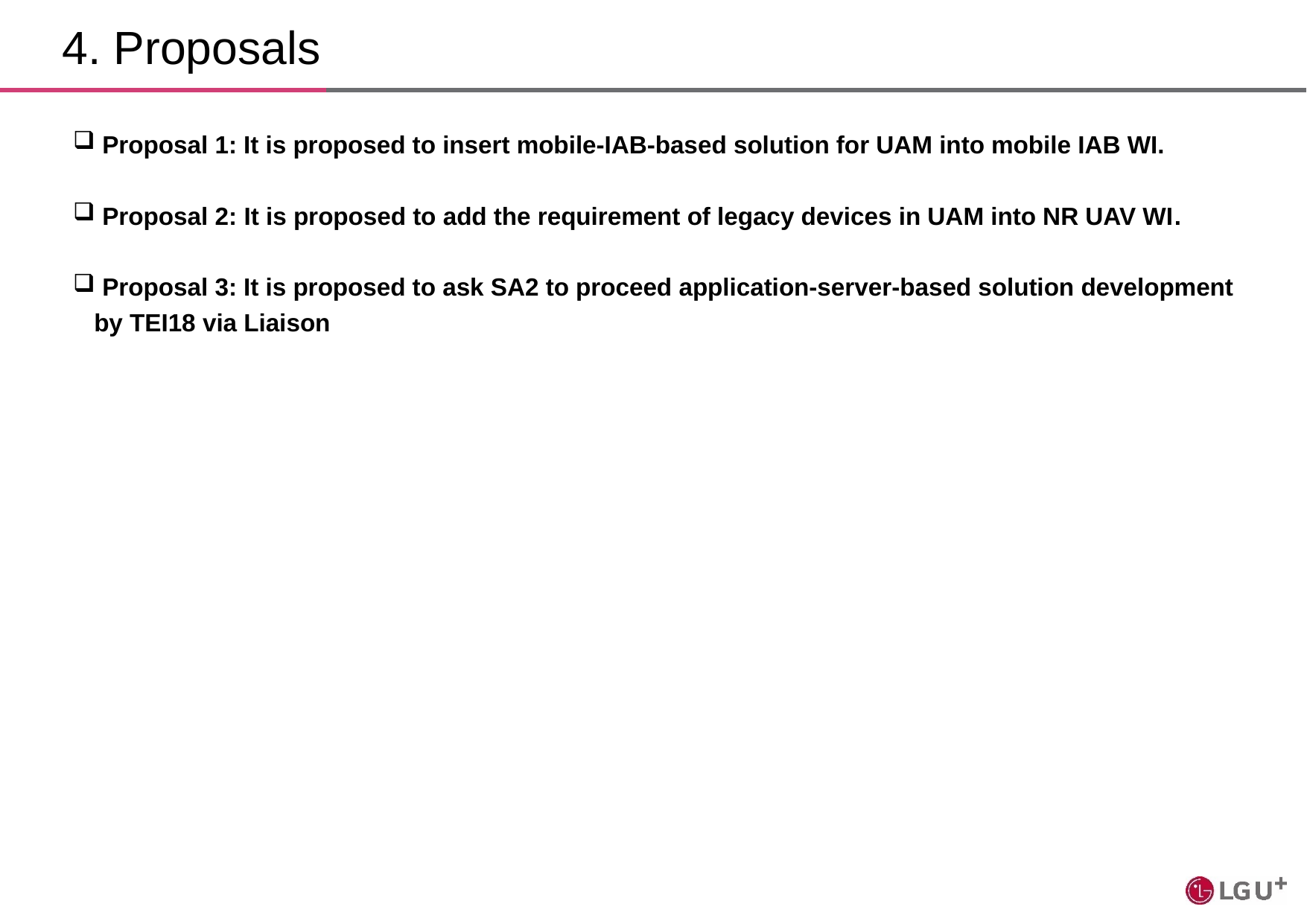

# 4. Proposals
 Proposal 1: It is proposed to insert mobile-IAB-based solution for UAM into mobile IAB WI.

 Proposal 2: It is proposed to add the requirement of legacy devices in UAM into NR UAV WI.

 Proposal 3: It is proposed to ask SA2 to proceed application-server-based solution development by TEI18 via Liaison